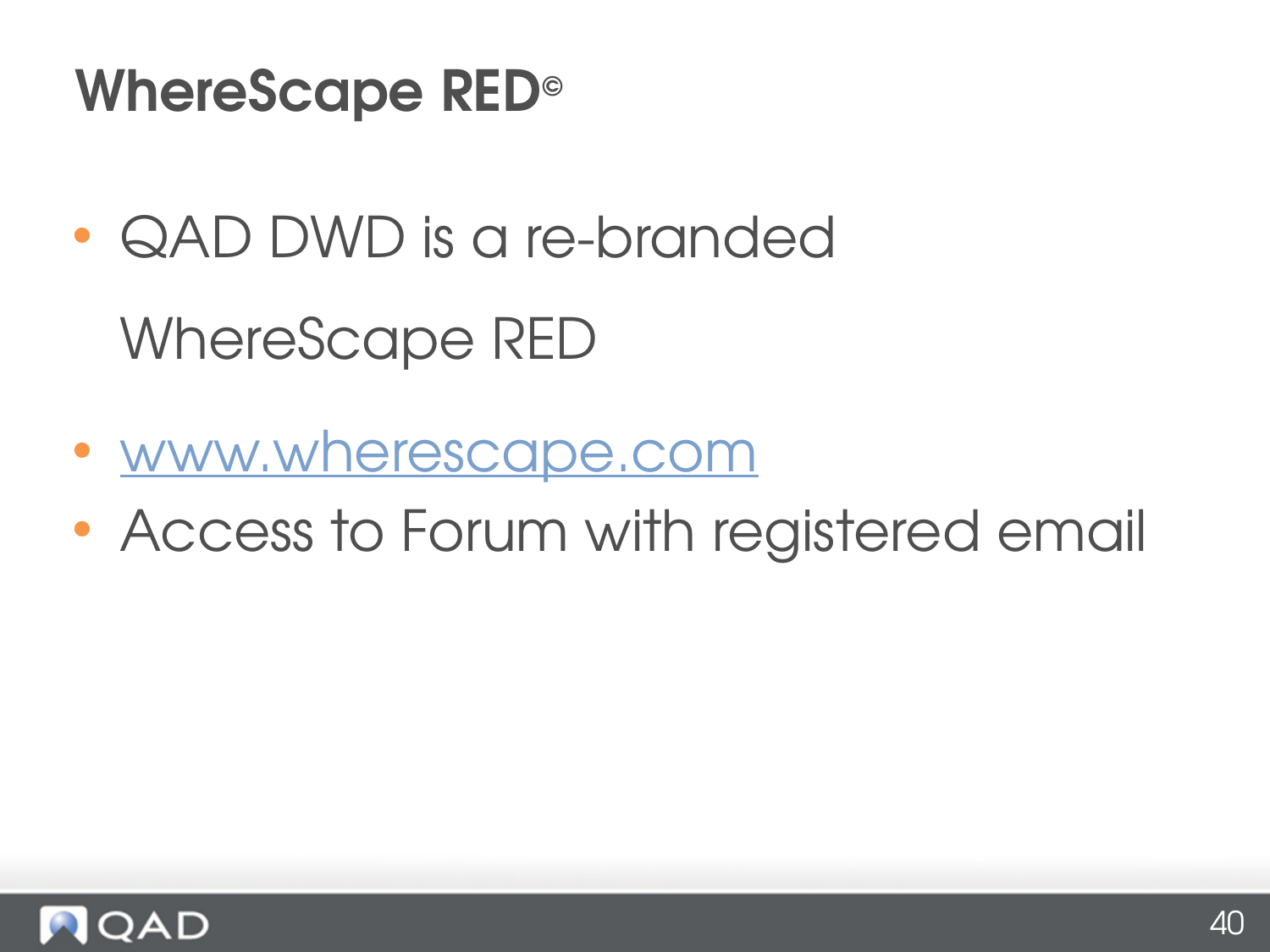

# WhereScape RED©
QAD DWD is a re-branded WhereScape RED
www.wherescape.com
Access to Forum with registered email
40